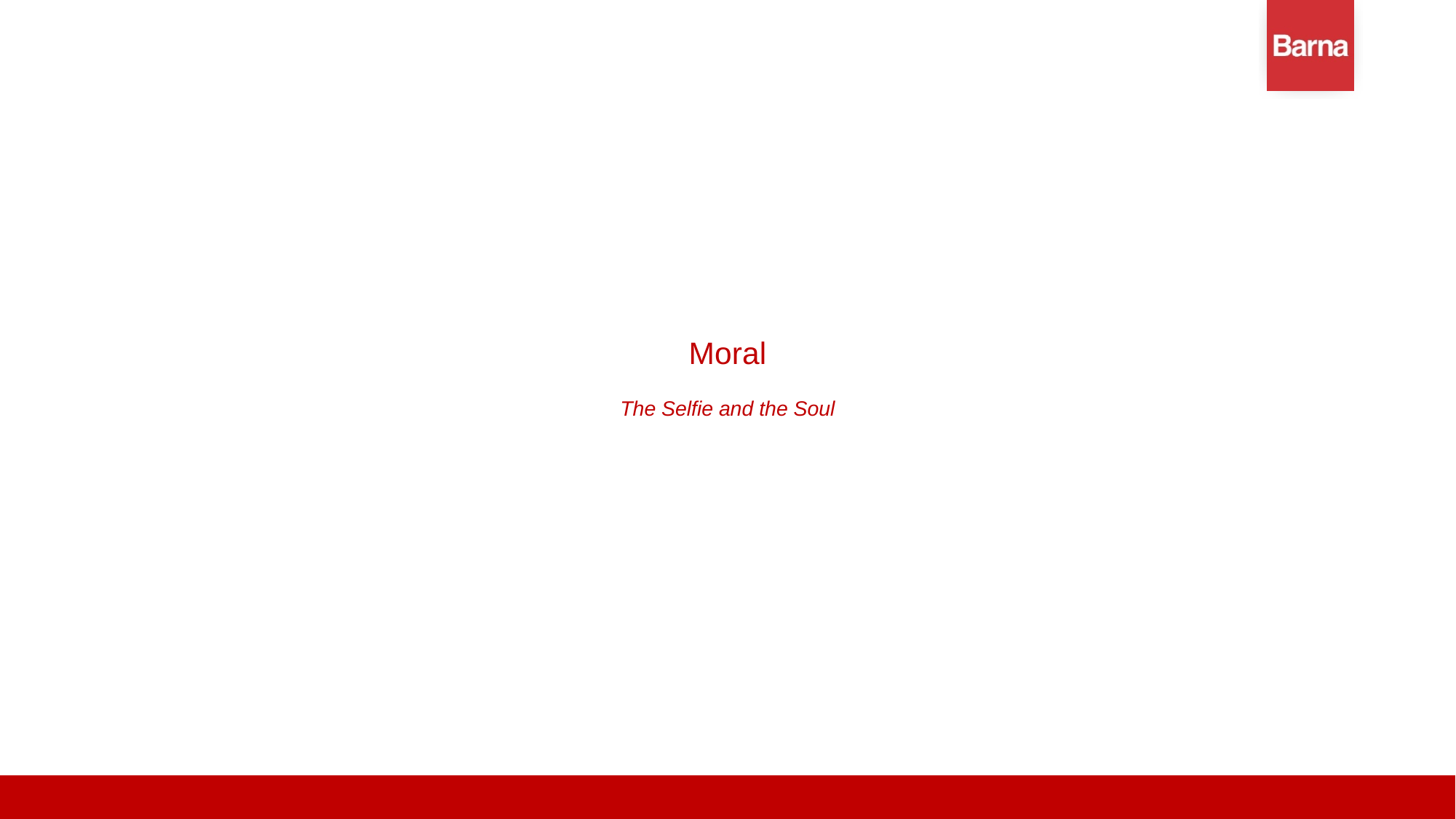

# Moral The Selfie and the Soul